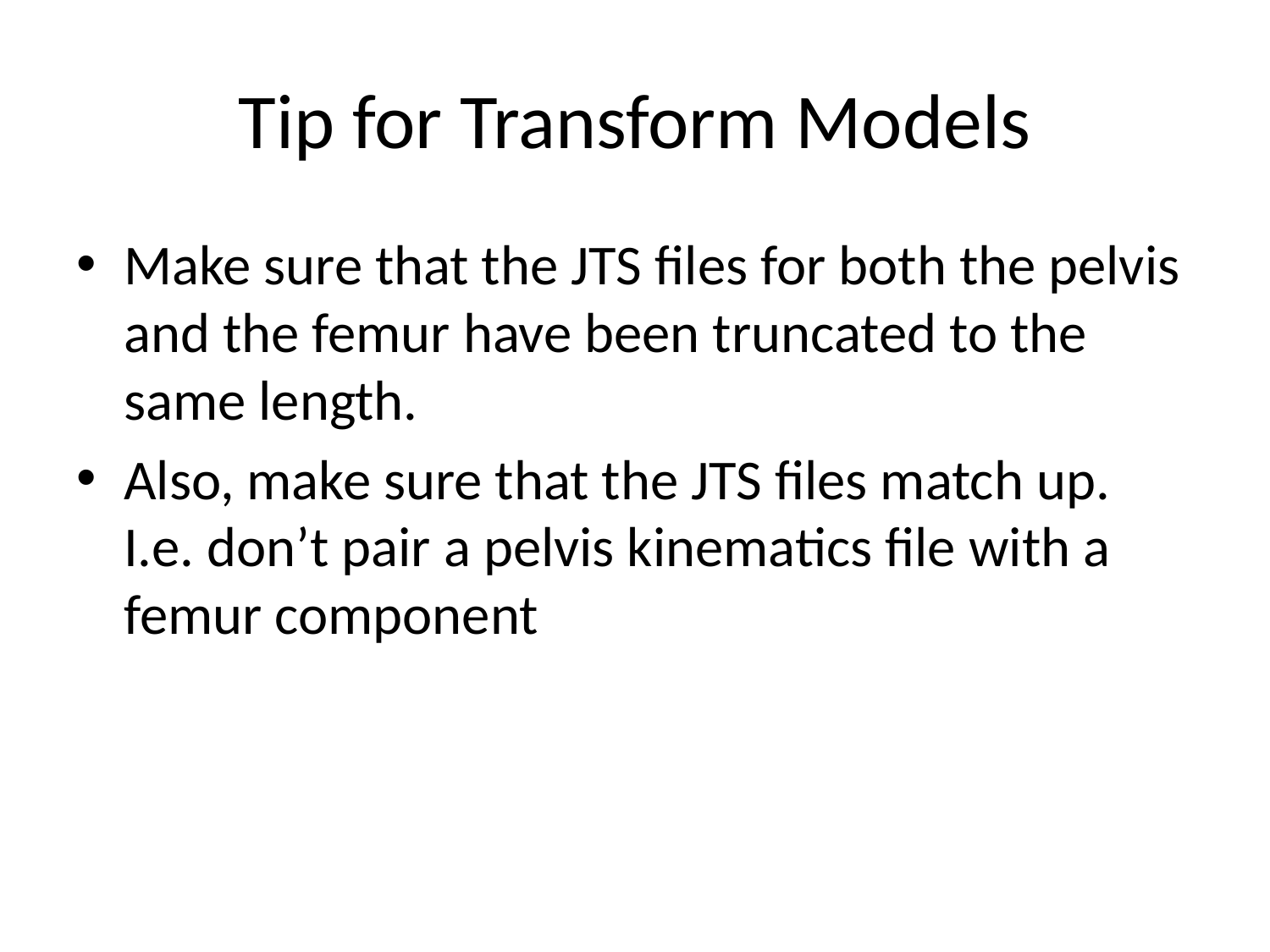

# Tip for Transform Models
Make sure that the JTS files for both the pelvis and the femur have been truncated to the same length.
Also, make sure that the JTS files match up. I.e. don’t pair a pelvis kinematics file with a femur component